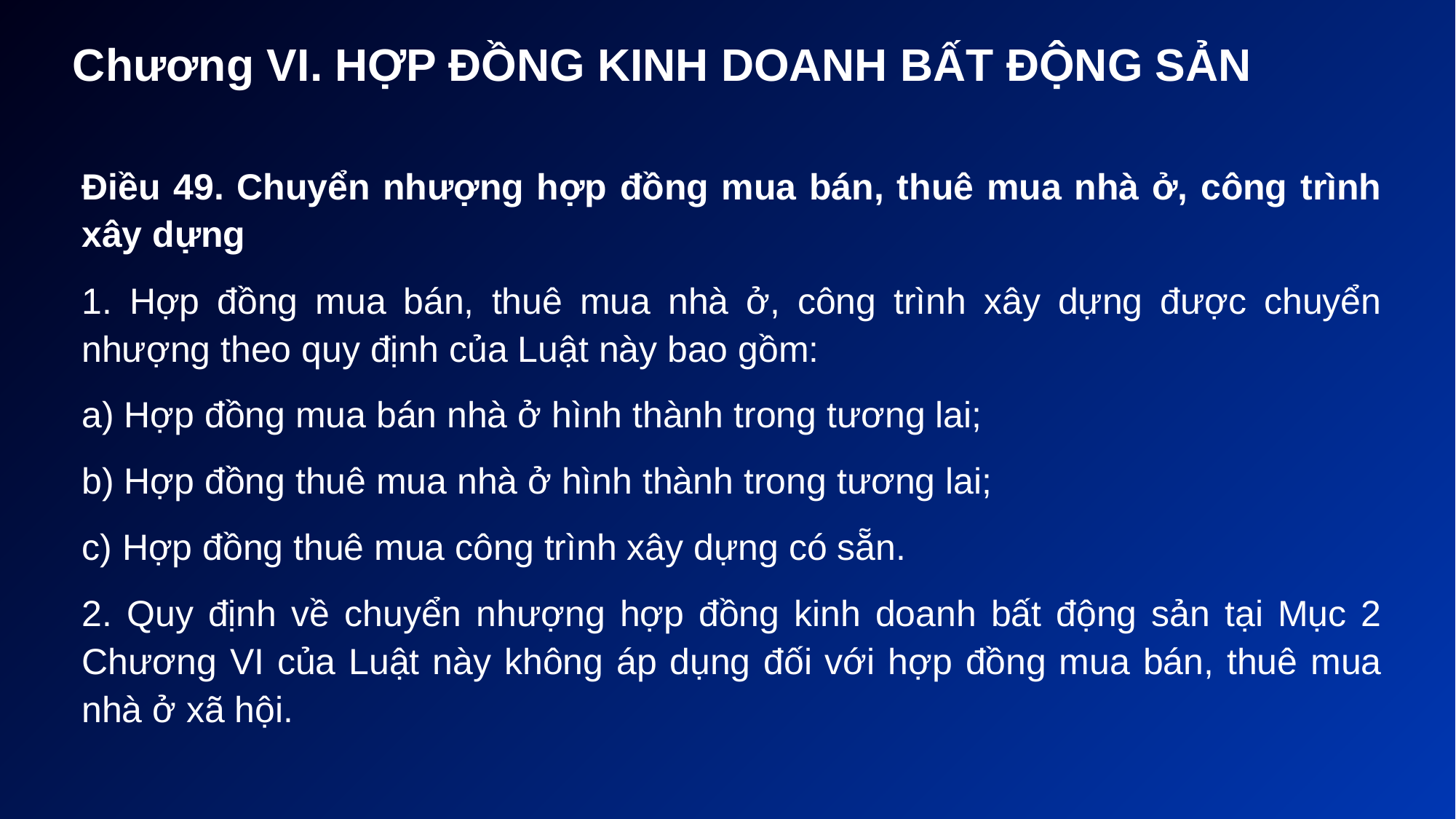

# Chương VI. HỢP ĐỒNG KINH DOANH BẤT ĐỘNG SẢN
Điều 49. Chuyển nhượng hợp đồng mua bán, thuê mua nhà ở, công trình xây dựng
1. Hợp đồng mua bán, thuê mua nhà ở, công trình xây dựng được chuyển nhượng theo quy định của Luật này bao gồm:
a) Hợp đồng mua bán nhà ở hình thành trong tương lai;
b) Hợp đồng thuê mua nhà ở hình thành trong tương lai;
c) Hợp đồng thuê mua công trình xây dựng có sẵn.
2. Quy định về chuyển nhượng hợp đồng kinh doanh bất động sản tại Mục 2 Chương VI của Luật này không áp dụng đối với hợp đồng mua bán, thuê mua nhà ở xã hội.